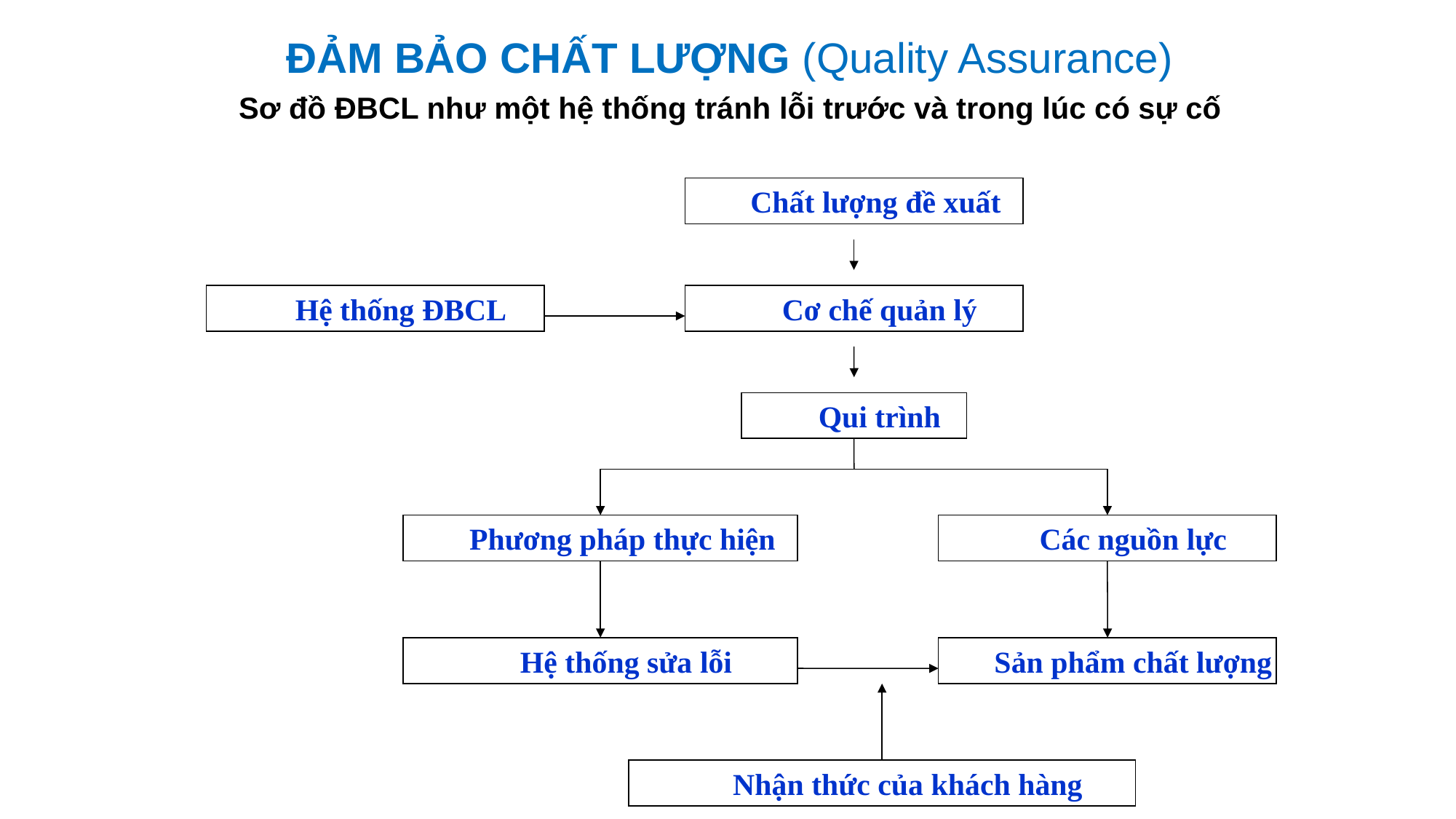

ĐẢM BẢO CHẤT LƯỢNG (Quality Assurance)
Sơ đồ ĐBCL như một hệ thống tránh lỗi trước và trong lúc có sự cố
Chất lượng đề xuất
Cơ chế quản lý
Qui trình
Phương pháp thực hiện
Các nguồn lực
Hệ thống sửa lỗi
Sản phẩm chất lượng
Nhận thức của khách hàng
Hệ thống ĐBCL